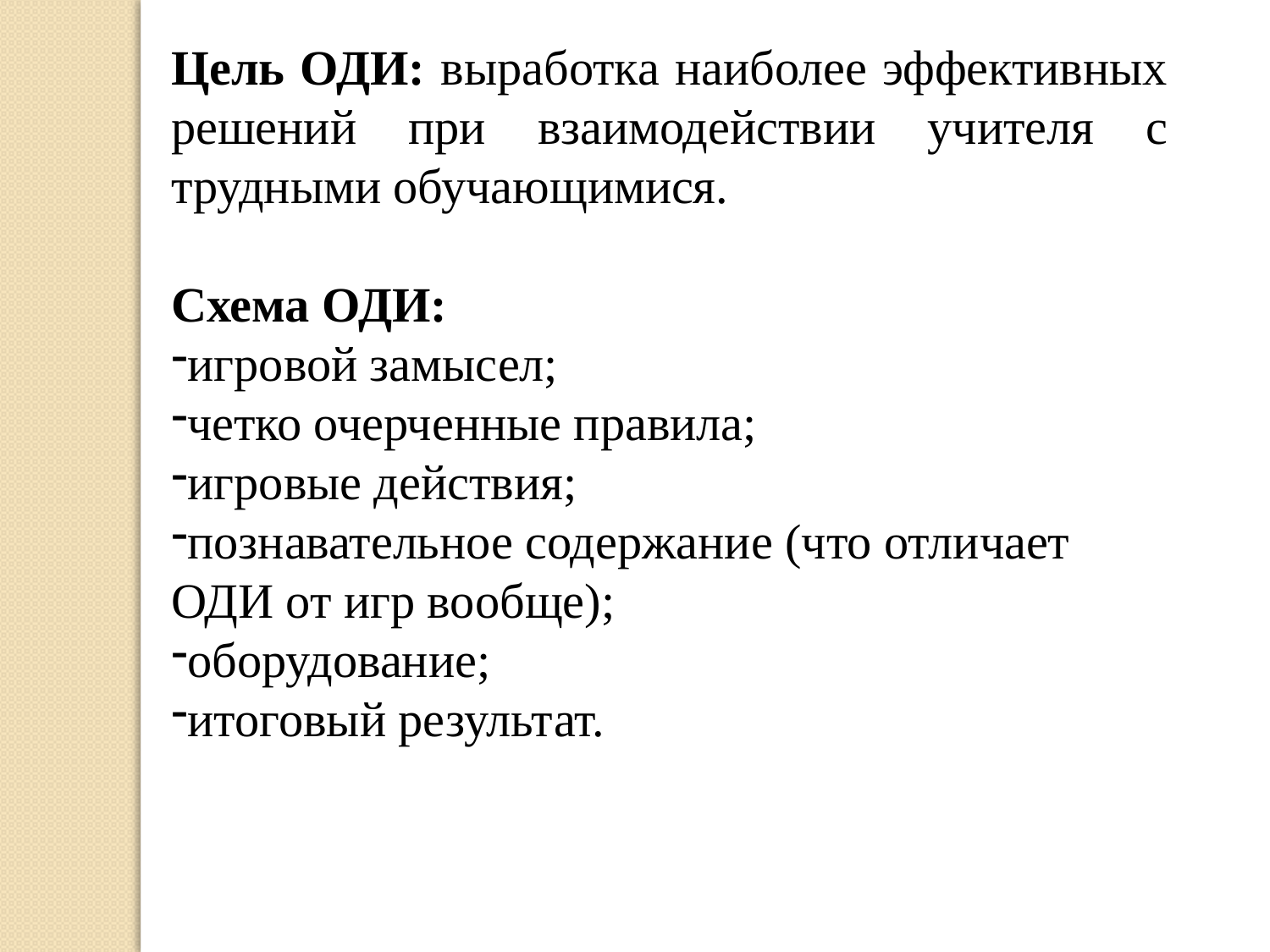

Цель ОДИ: выработка наиболее эффективных решений при взаимодействии учителя с трудными обучающимися.

Схема ОДИ:
игровой замысел;
четко очерченные правила;
игровые действия;
познавательное содержание (что отличает ОДИ от игр вообще);
оборудование;
итоговый результат.